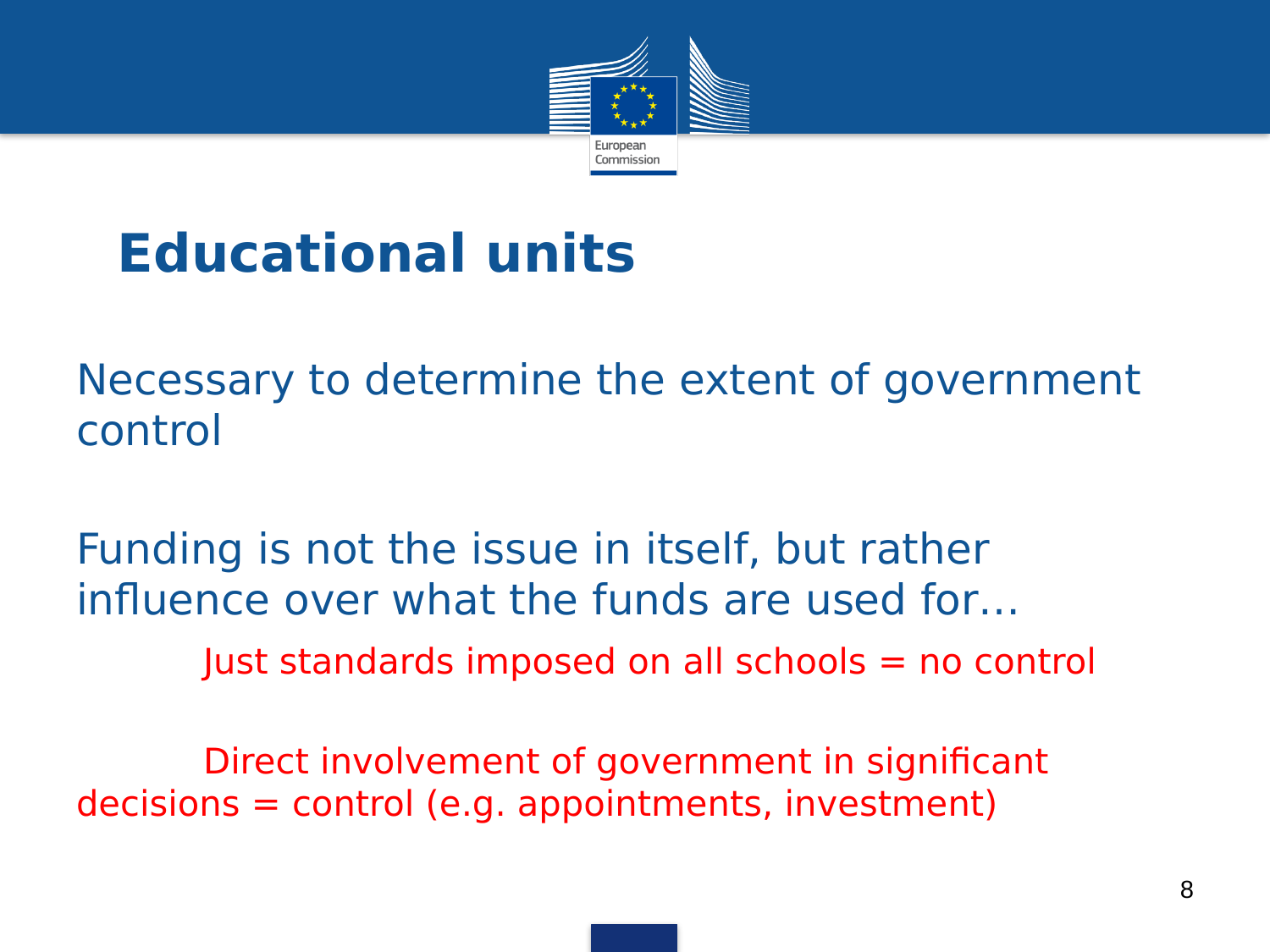

# Educational units
Necessary to determine the extent of government control

Funding is not the issue in itself, but rather influence over what the funds are used for…
	Just standards imposed on all schools = no control

	Direct involvement of government in significant 	decisions = control (e.g. appointments, investment)
8